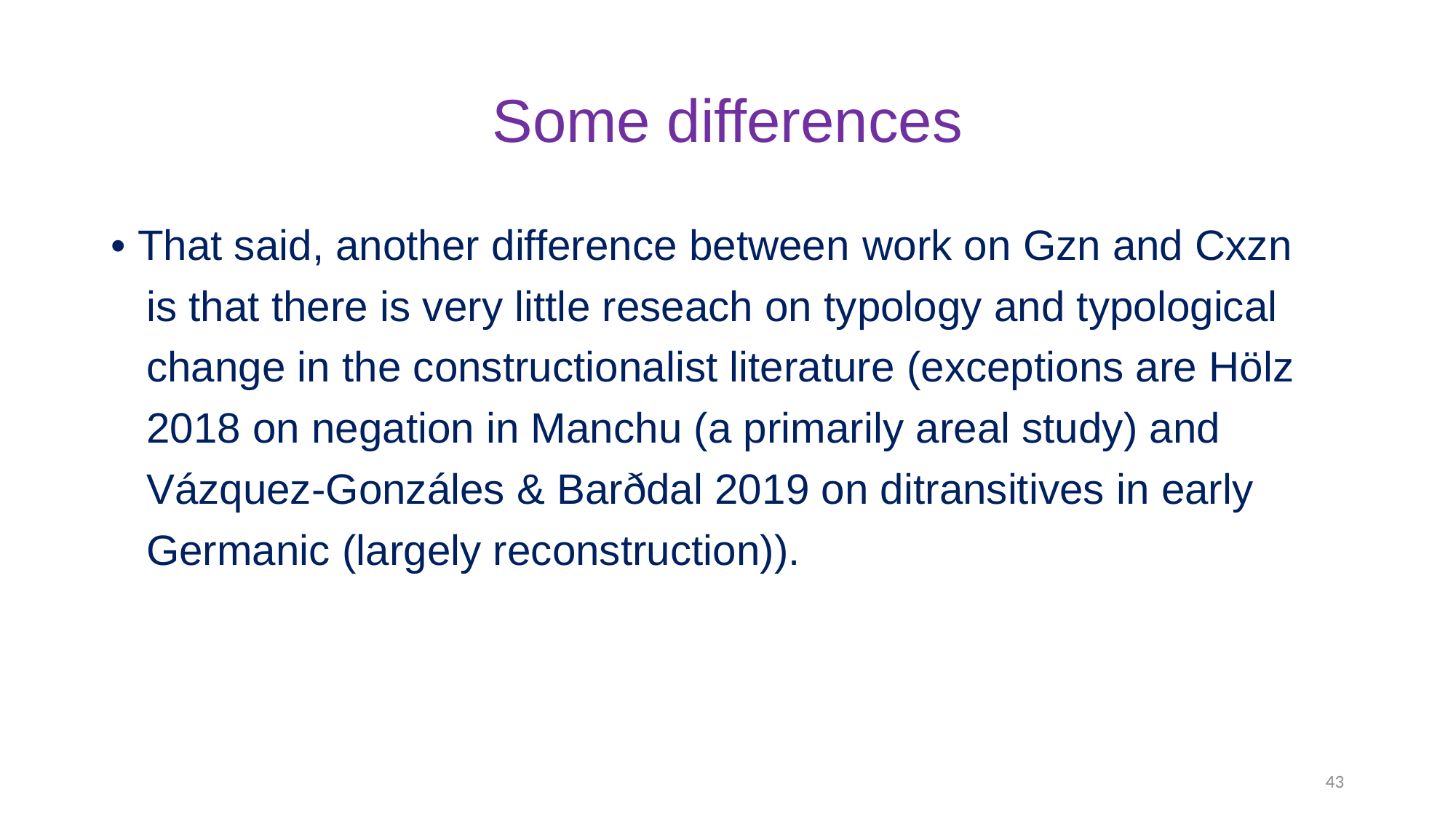

# Some differences
• That said, another difference between work on Gzn and Cxzn
   is that there is very little reseach on typology and typological
   change in the constructionalist literature (exceptions are Hölz
   2018 on negation in Manchu (a primarily areal study) and
   Vázquez-Gonzáles & Barðdal 2019 on ditransitives in early
   Germanic (largely reconstruction)).

43